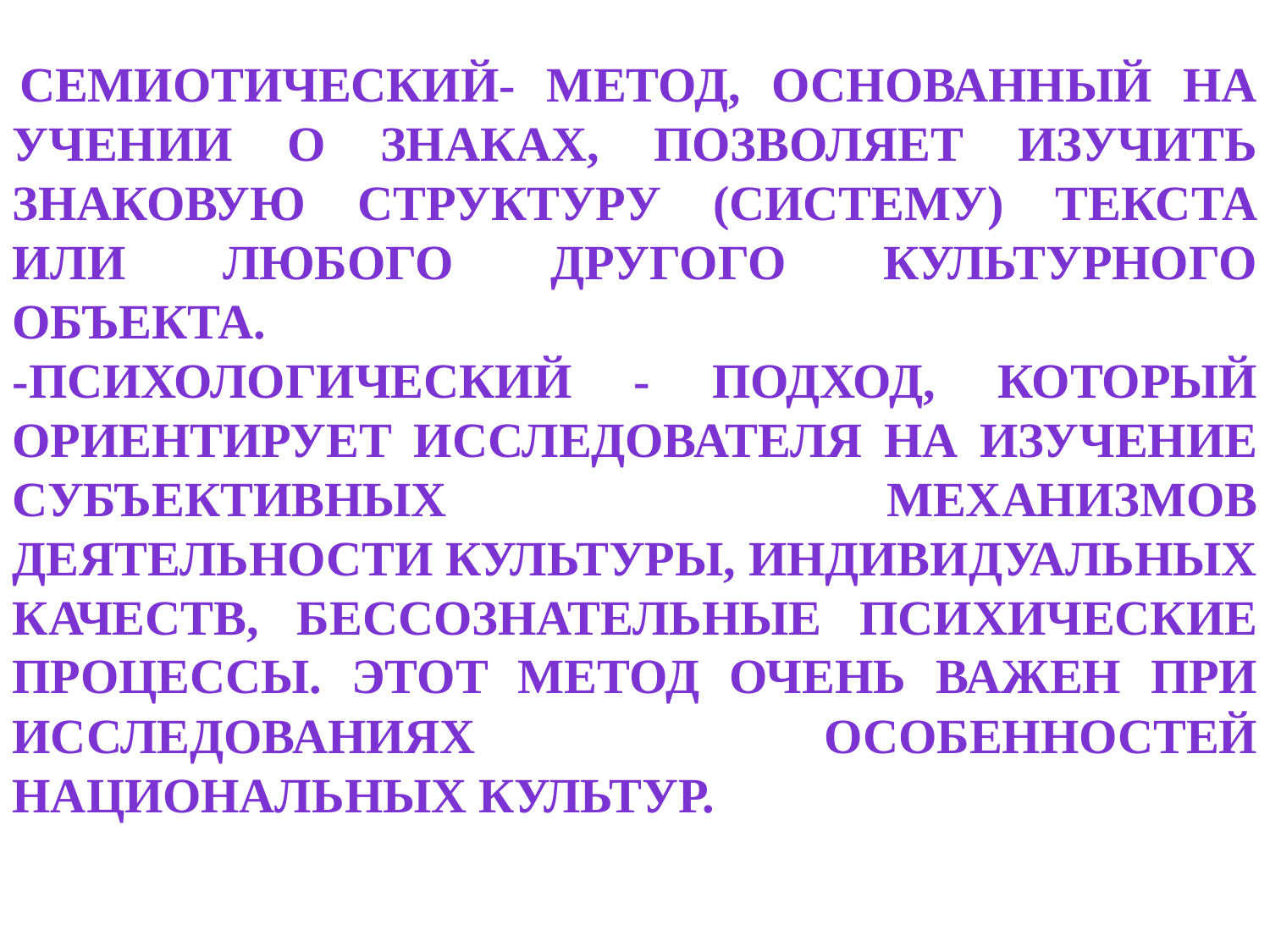

Семиотический- метод, основанный на учении о знаках, позволяет изучить знаковую структуру (систему) текста или любого другого культурного объекта.
-Психологический - подход, который ориентирует исследователя на изучение субъективных механизмов деятельности культуры, индивидуальных качеств, бессознательные психические процессы. Этот метод очень важен при исследованиях особенностей национальных культур.